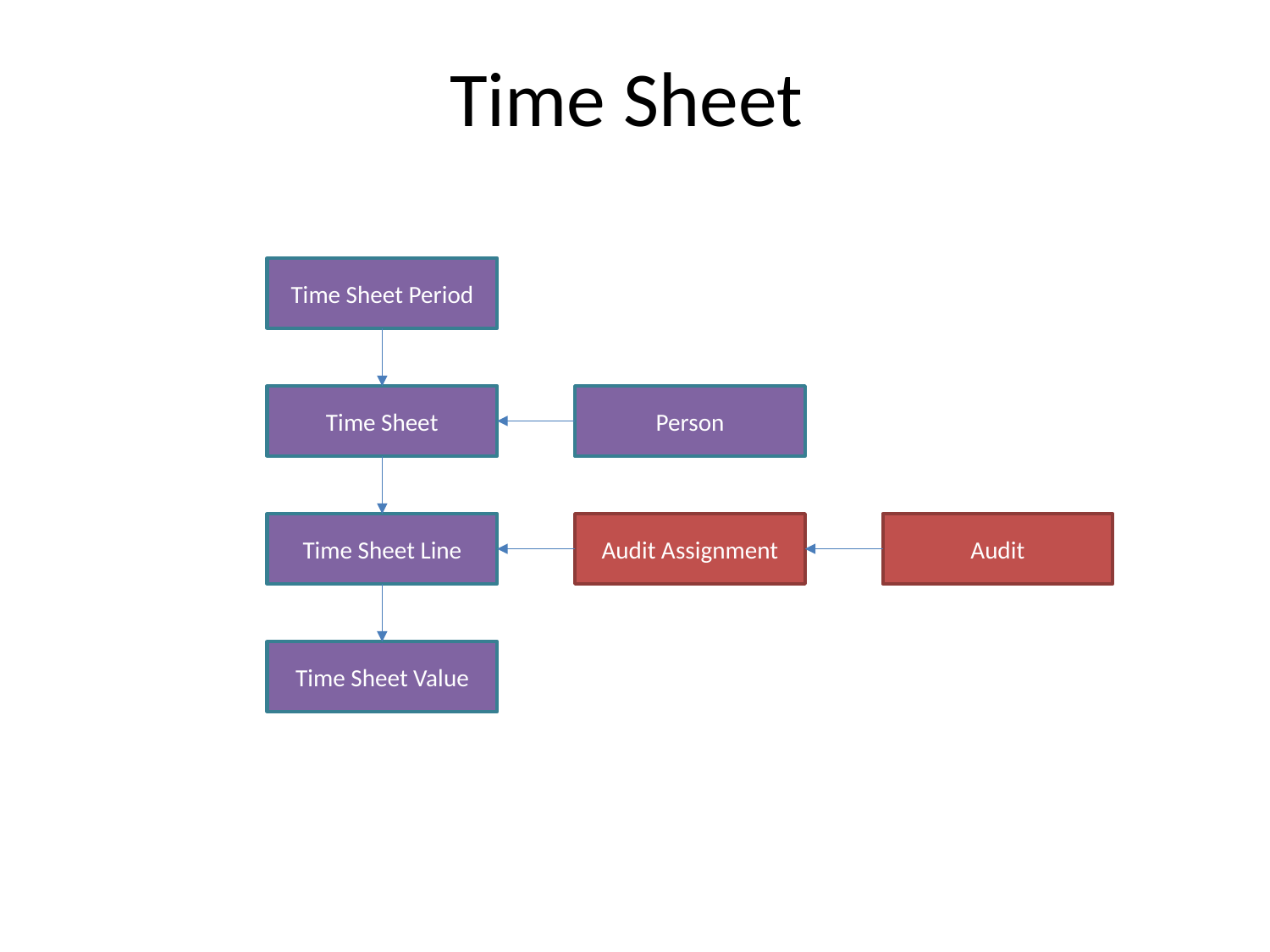

# Time Sheet
Time Sheet Period
Time Sheet
Person
Time Sheet Line
Audit Assignment
Audit
Time Sheet Value